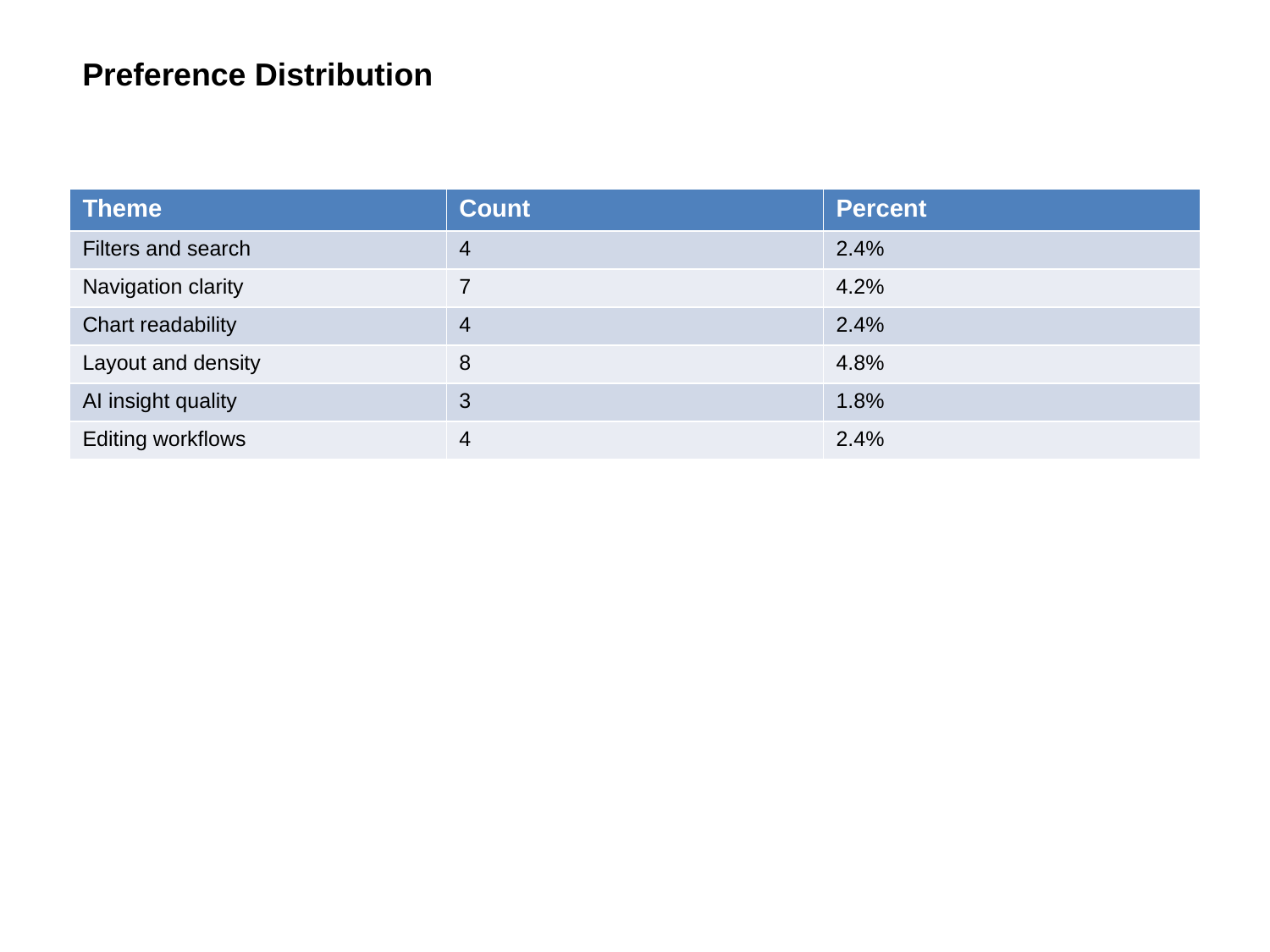

Preference Distribution
| Theme | Count | Percent |
| --- | --- | --- |
| Filters and search | 4 | 2.4% |
| Navigation clarity | 7 | 4.2% |
| Chart readability | 4 | 2.4% |
| Layout and density | 8 | 4.8% |
| AI insight quality | 3 | 1.8% |
| Editing workflows | 4 | 2.4% |